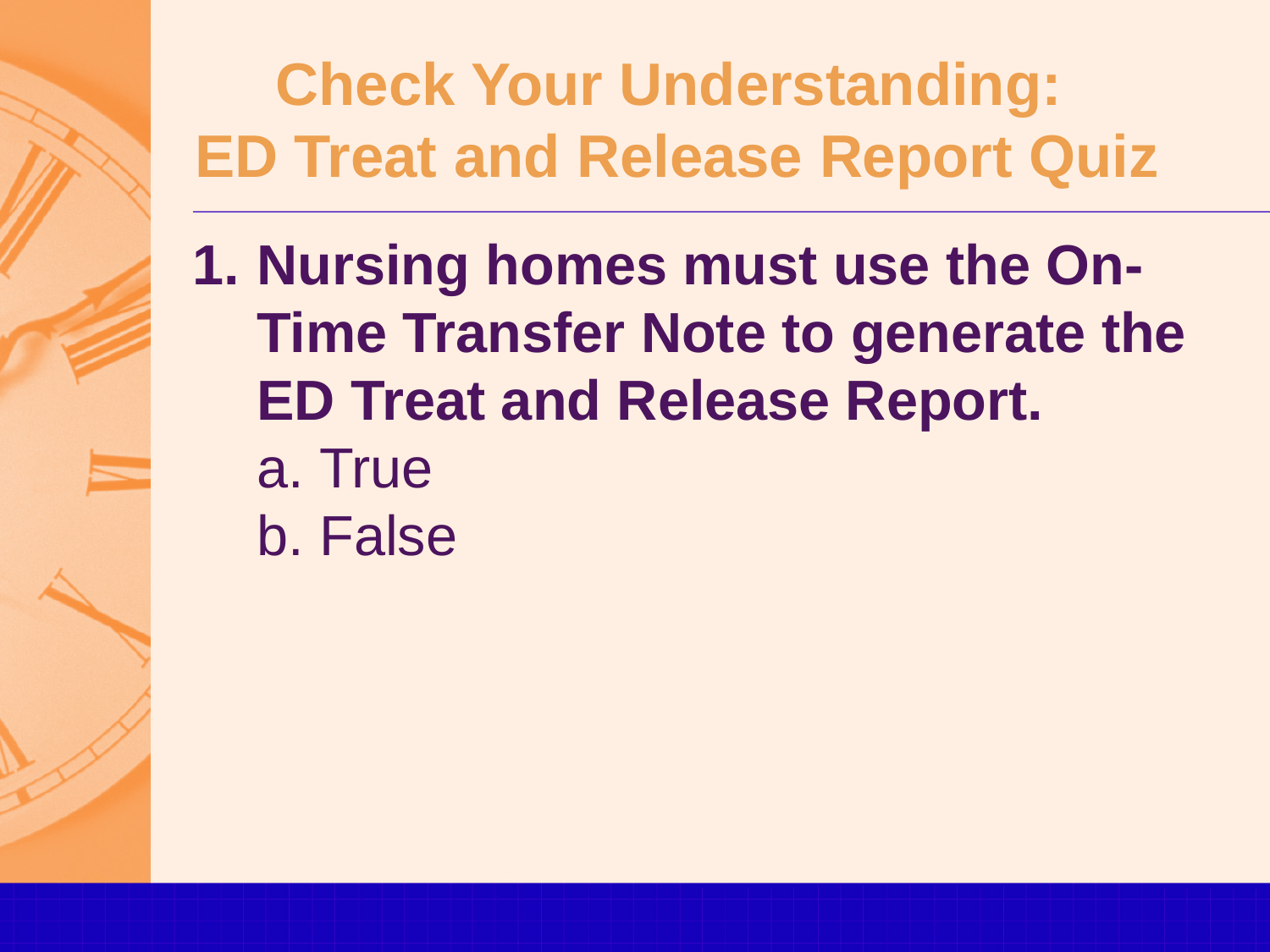

# Check Your Understanding: ED Treat and Release Report Quiz
Nursing homes must use the On-Time Transfer Note to generate the ED Treat and Release Report.
True
False